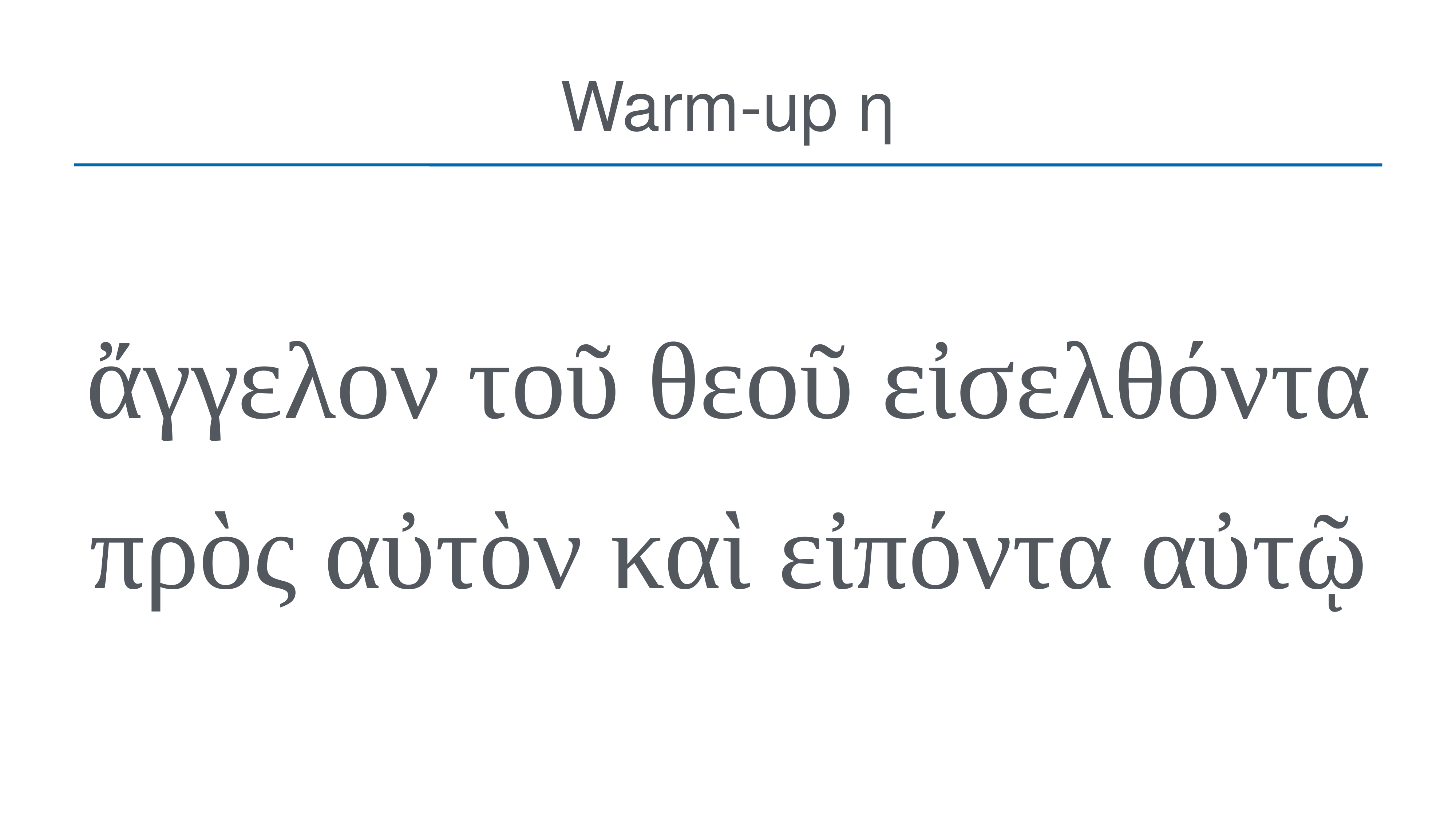

# Warm-up η
ἄγγελον τοῦ θεοῦ εἰσελθόντα πρὸς αὐτὸν καὶ εἰπόντα αὐτῷ